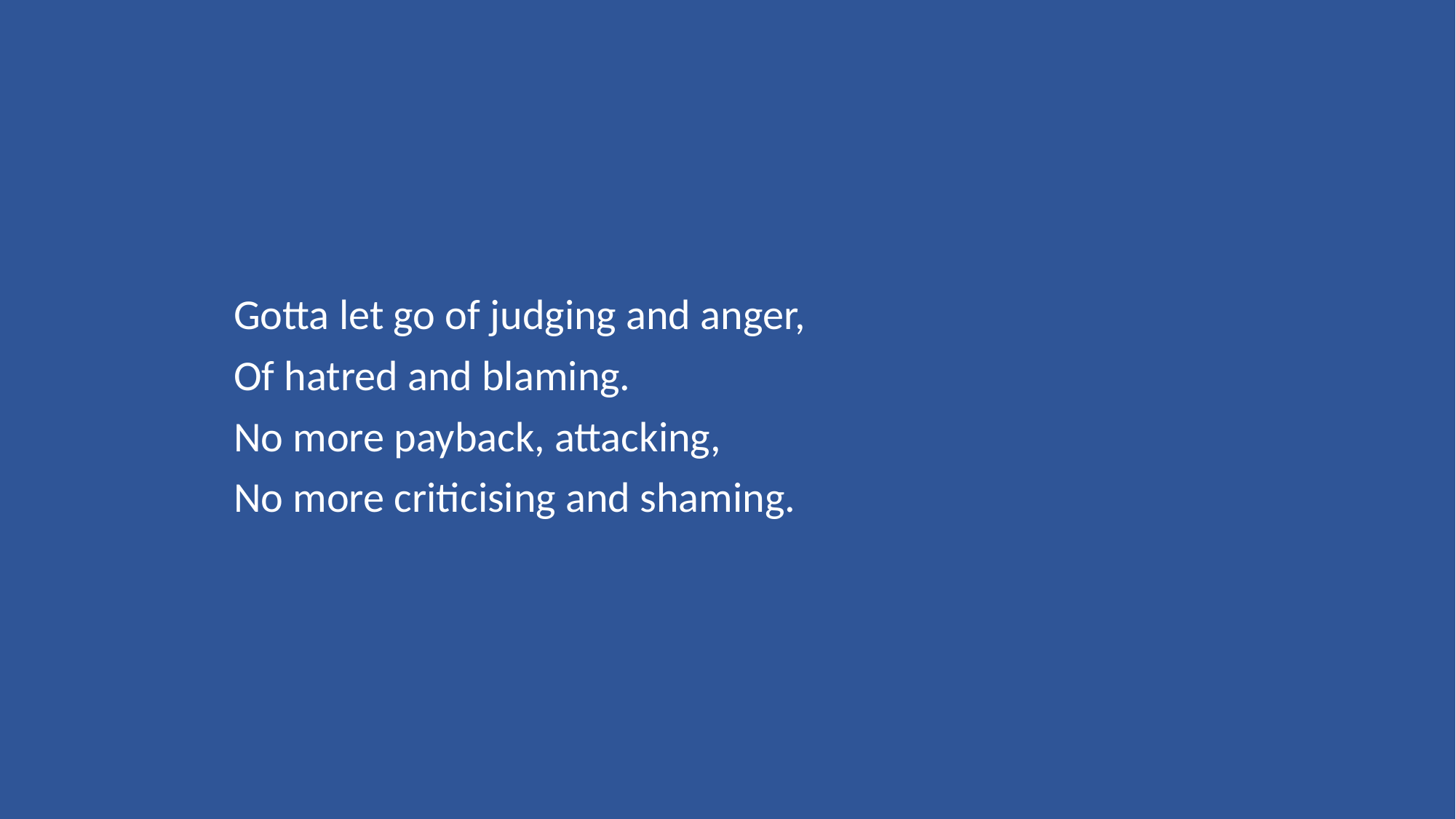

Gotta let go of judging and anger,
Of hatred and blaming.
No more payback, attacking,
No more criticising and shaming.